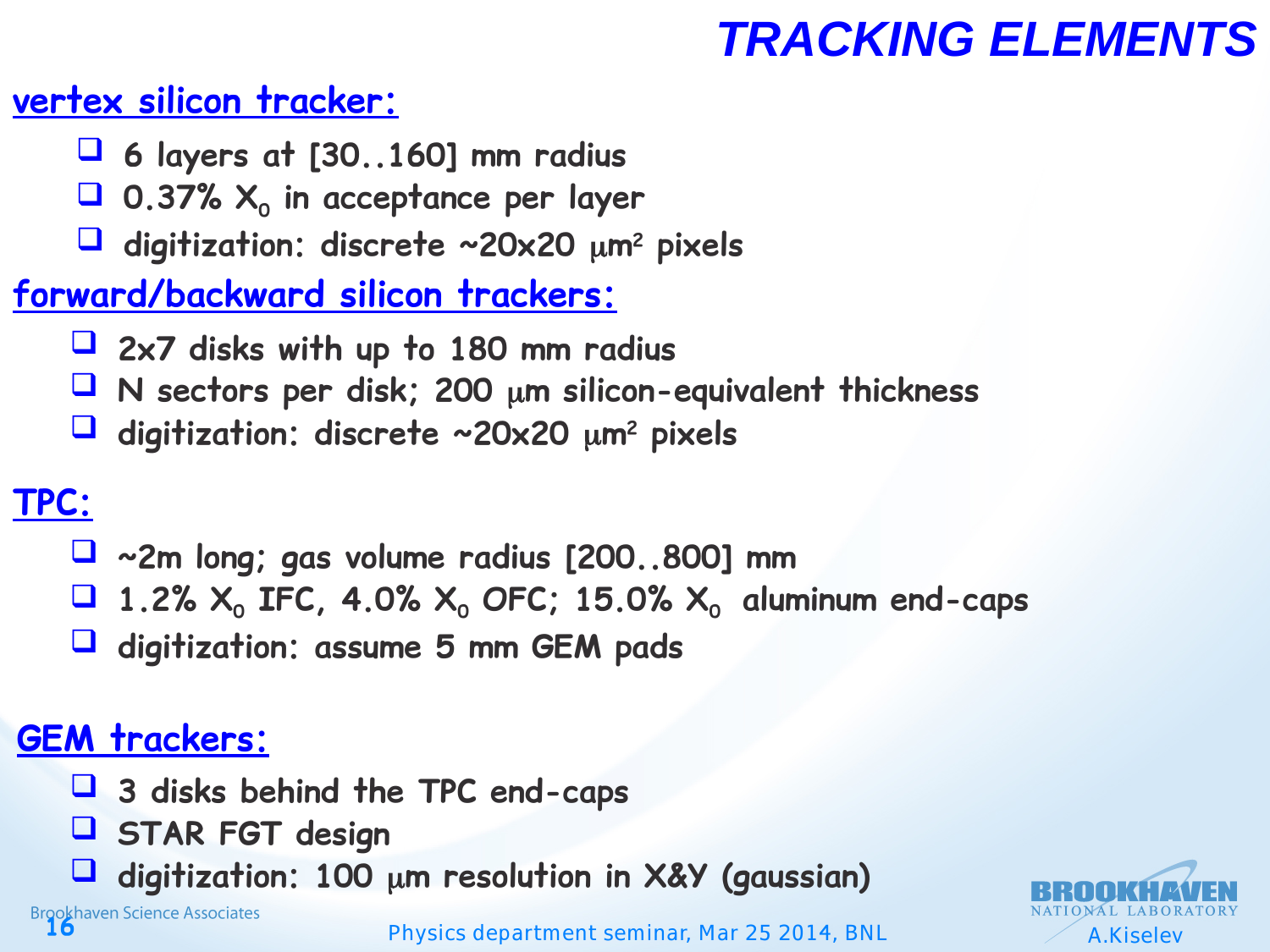

# Tracking Elements
vertex silicon tracker:
6 layers at [30..160] mm radius
0.37% X0 in acceptance per layer
digitization: discrete ~20x20 μm2 pixels
forward/backward silicon trackers:
2x7 disks with up to 180 mm radius
N sectors per disk; 200 μm silicon-equivalent thickness
digitization: discrete ~20x20 μm2 pixels
TPC:
~2m long; gas volume radius [200..800] mm
1.2% X0 IFC, 4.0% X0 OFC; 15.0% X0  aluminum end-caps
digitization: assume 5 mm GEM pads
GEM trackers:
3 disks behind the TPC end-caps
STAR FGT design
digitization: 100 μm resolution in X&Y (gaussian)
Physics department seminar, Mar 25 2014, BNL
A.Kiselev
16